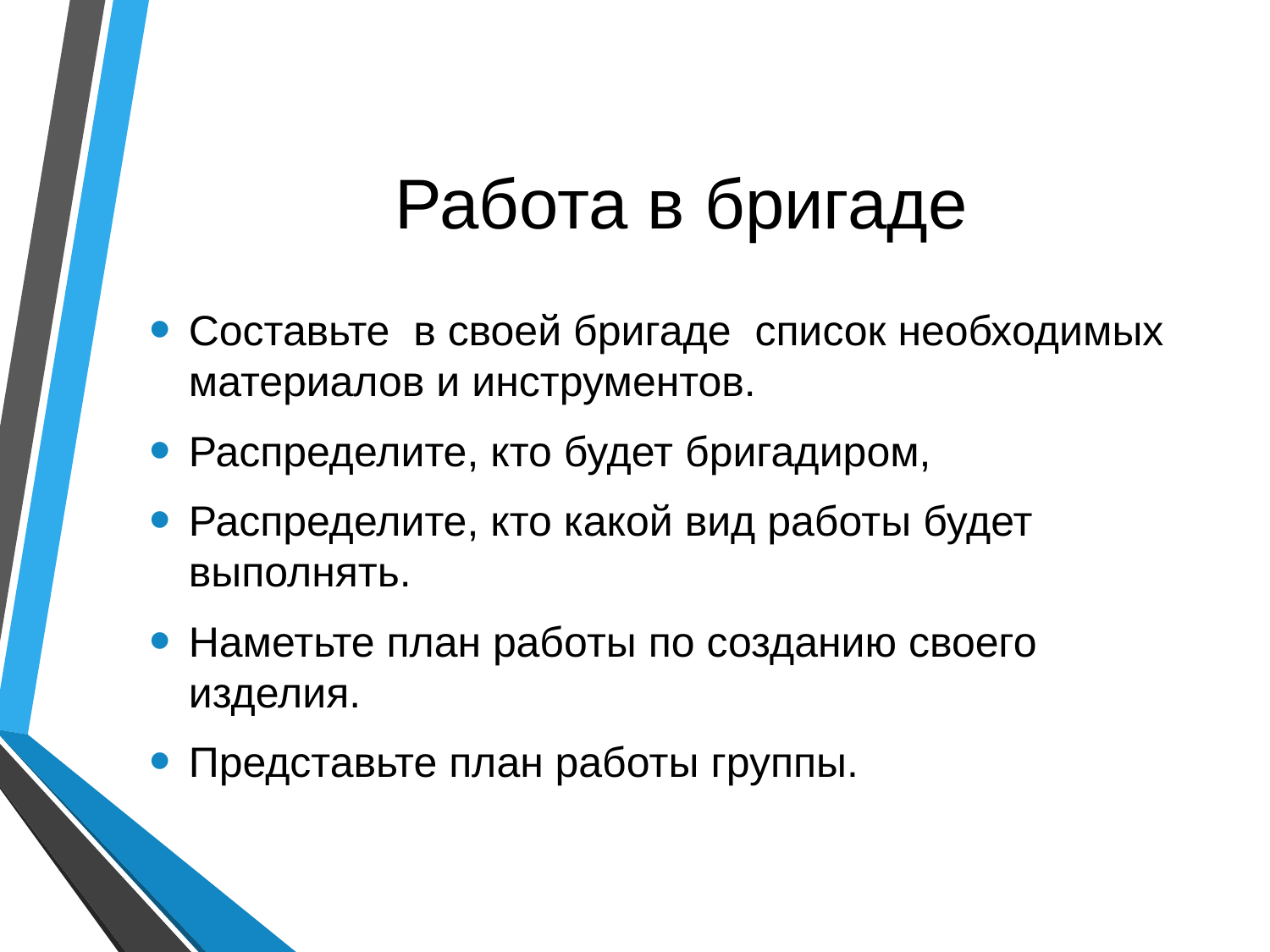

# Работа в бригаде
Составьте  в своей бригаде  список необходимых материалов и инструментов.
Распределите, кто будет бригадиром,
Распределите, кто какой вид работы будет выполнять.
Наметьте план работы по созданию своего изделия.
Представьте план работы группы.